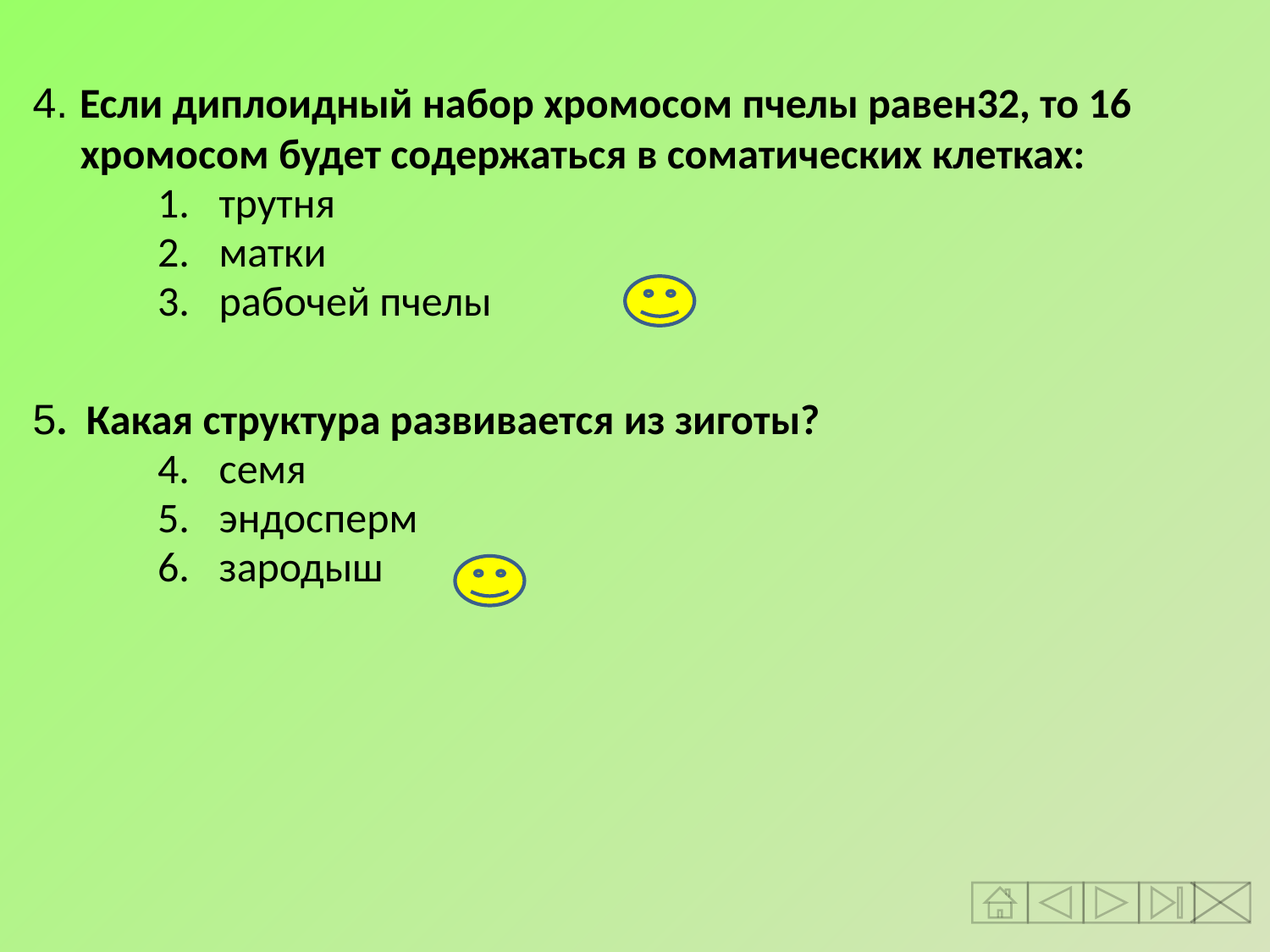

4. Если диплоидный набор хромосом пчелы равен32, то 16 хромосом будет содержаться в соматических клетках:
трутня
матки
рабочей пчелы

5.  Какая структура развивается из зиготы?
семя
эндосперм
зародыш